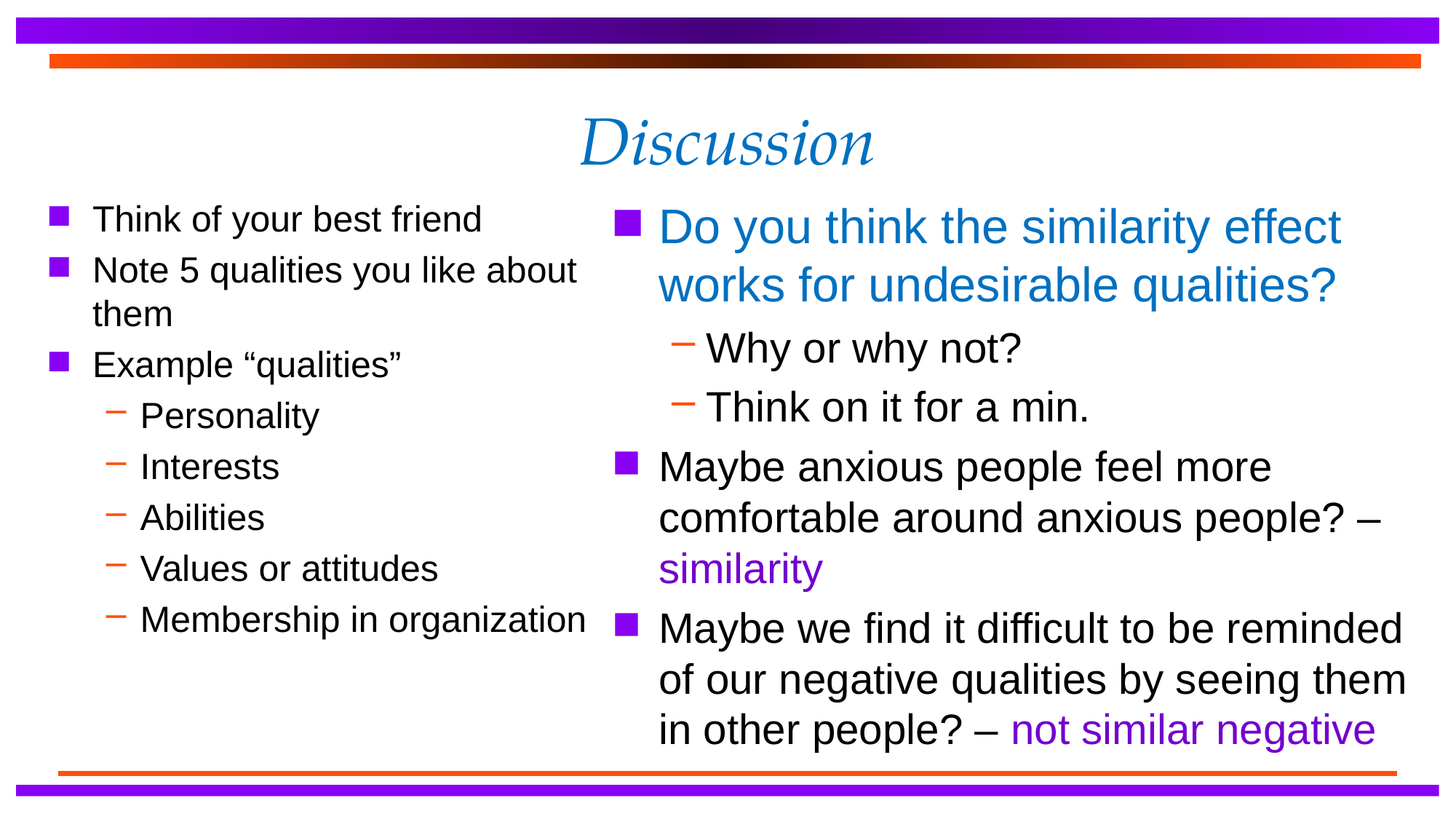

# Discussion
Think of your best friend
Note 5 qualities you like about them
Example “qualities”
Personality
Interests
Abilities
Values or attitudes
Membership in organization
Do you think the similarity effect works for undesirable qualities?
Why or why not?
Think on it for a min.
Maybe anxious people feel more comfortable around anxious people? – similarity
Maybe we find it difficult to be reminded of our negative qualities by seeing them in other people? – not similar negative